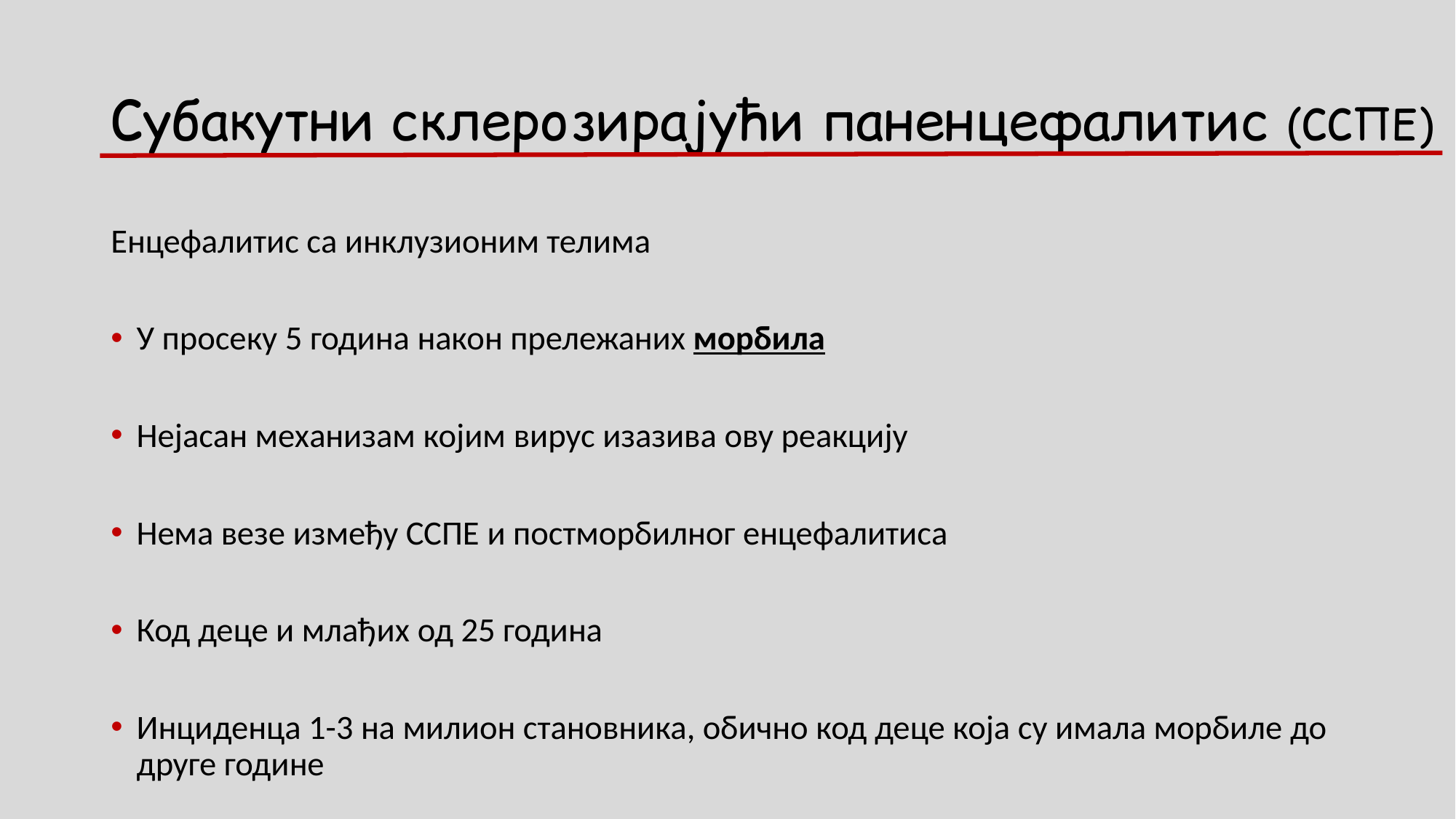

# Субакутни склерозирајући паненцефалитис (ССПЕ)
Енцефалитис са инклузионим телима

У просеку 5 година након прележаних морбила

Нејасан механизам којим вирус изазива ову реакцију

Нема везе између ССПЕ и постморбилног енцефалитиса

Код деце и млађих од 25 година

Инциденца 1-3 на милион становника, обично код деце која су имала морбиле до друге године